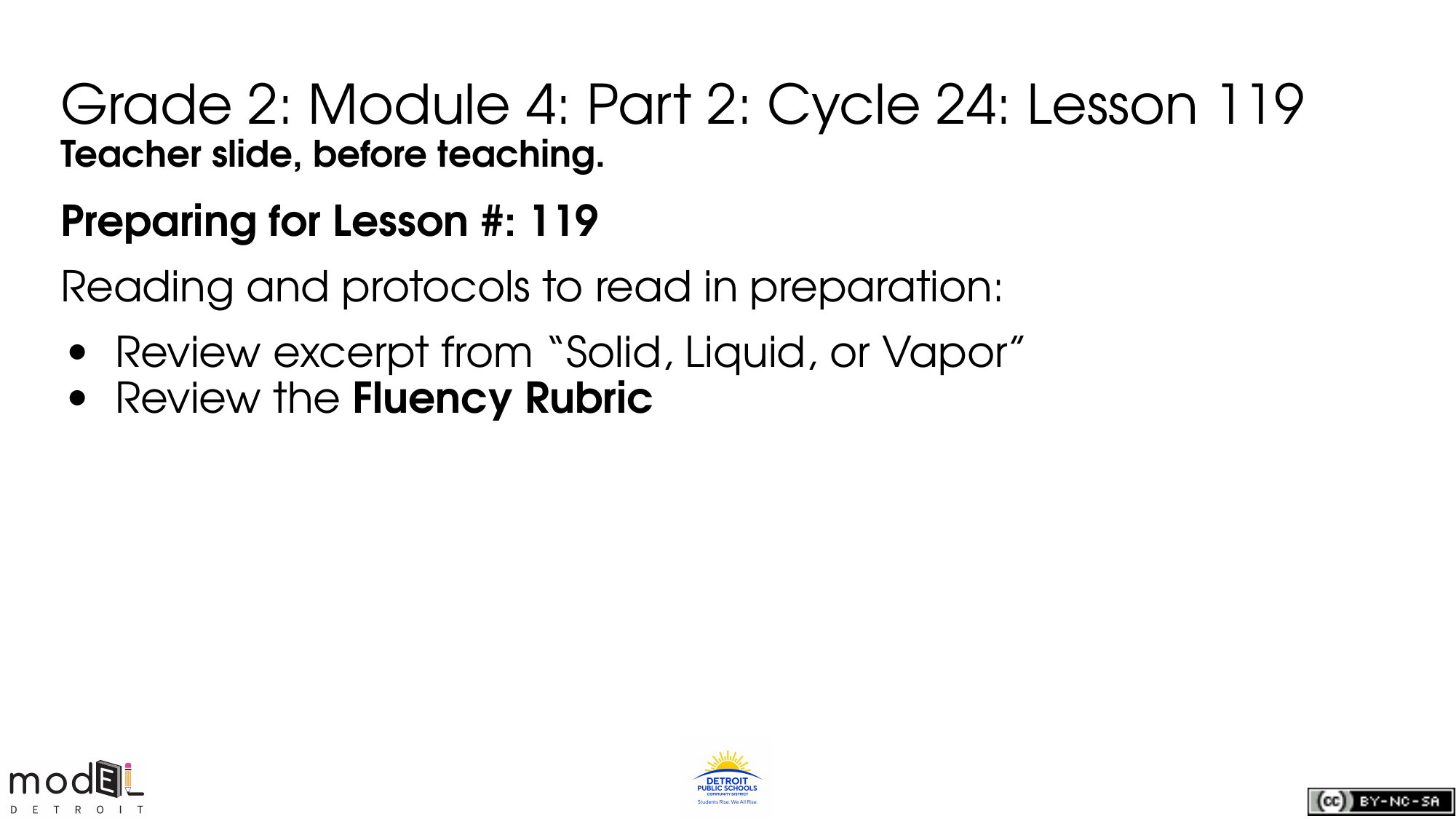

# Grade 2: Module 4: Part 2: Cycle 24: Lesson 119
Teacher slide, before teaching.
Preparing for Lesson #: 119
Reading and protocols to read in preparation:
Review excerpt from “Solid, Liquid, or Vapor”
Review the Fluency Rubric